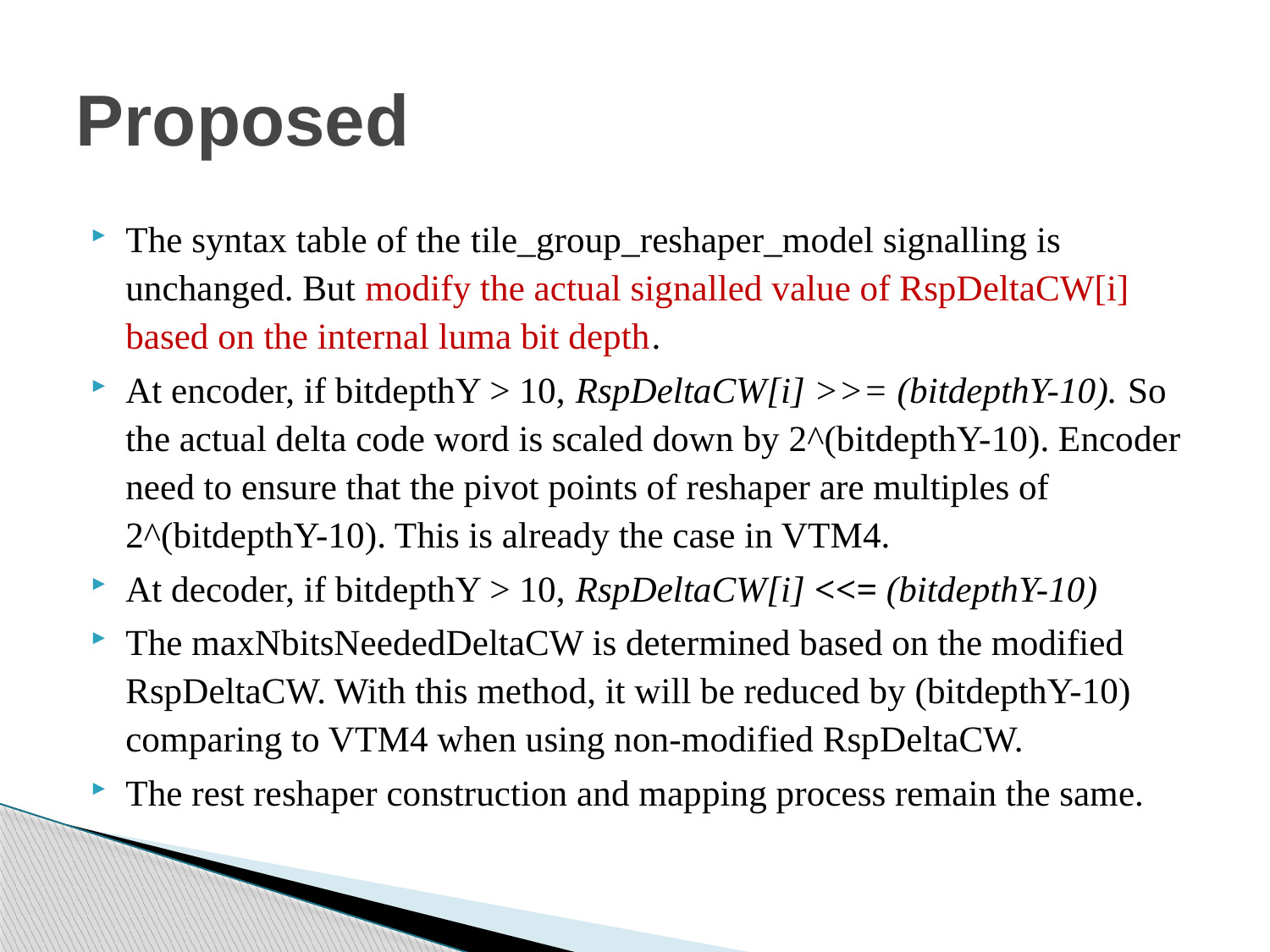

# Proposed
The syntax table of the tile_group_reshaper_model signalling is unchanged. But modify the actual signalled value of RspDeltaCW[i] based on the internal luma bit depth.
At encoder, if bitdepthY > 10, RspDeltaCW[i] >>= (bitdepthY-10). So the actual delta code word is scaled down by 2^(bitdepthY-10). Encoder need to ensure that the pivot points of reshaper are multiples of 2^(bitdepthY-10). This is already the case in VTM4.
At decoder, if bitdepthY > 10, RspDeltaCW[i] <<= (bitdepthY-10)
The maxNbitsNeededDeltaCW is determined based on the modified RspDeltaCW. With this method, it will be reduced by (bitdepthY-10) comparing to VTM4 when using non-modified RspDeltaCW.
The rest reshaper construction and mapping process remain the same.